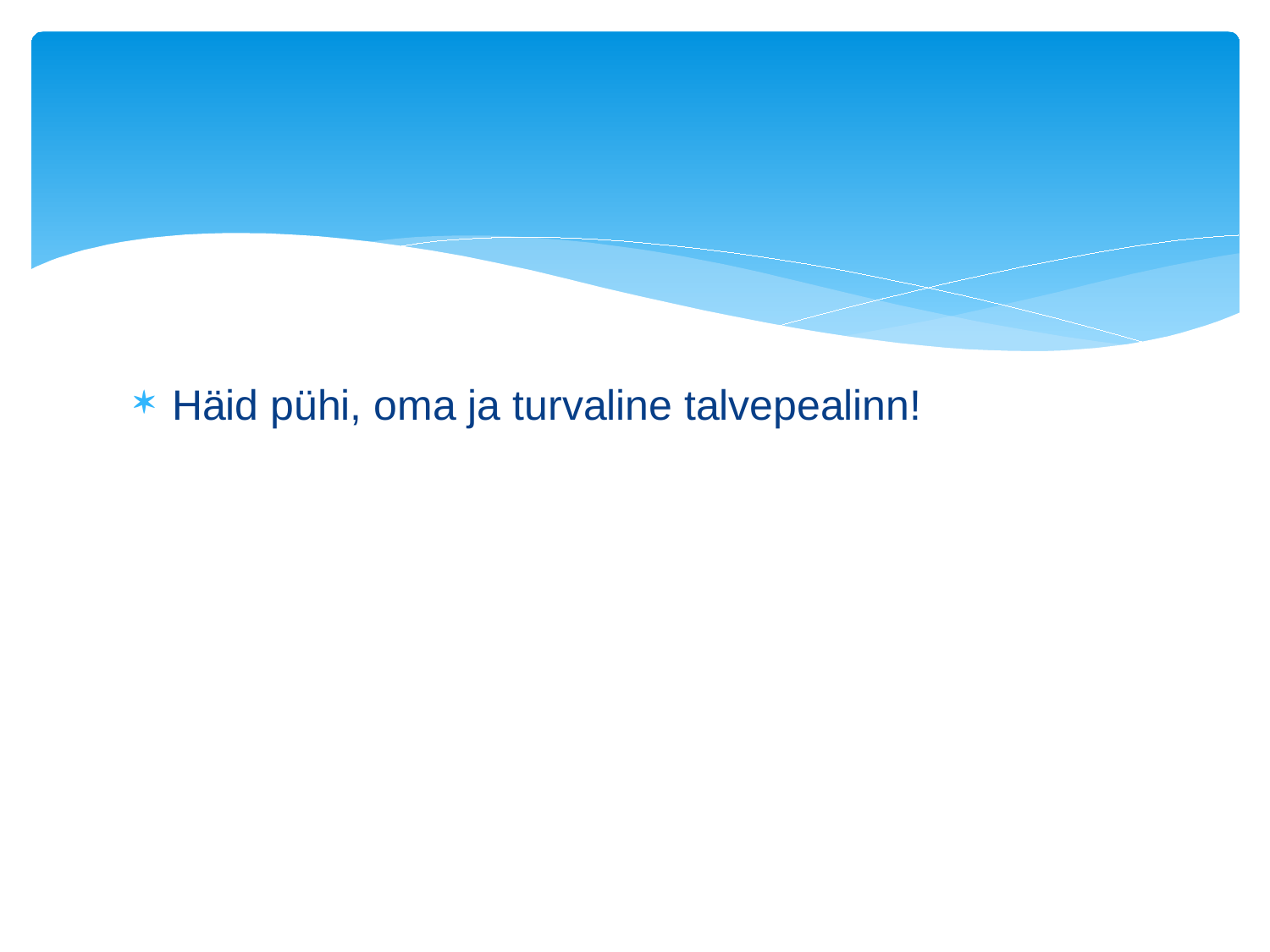

#
Häid pühi, oma ja turvaline talvepealinn!